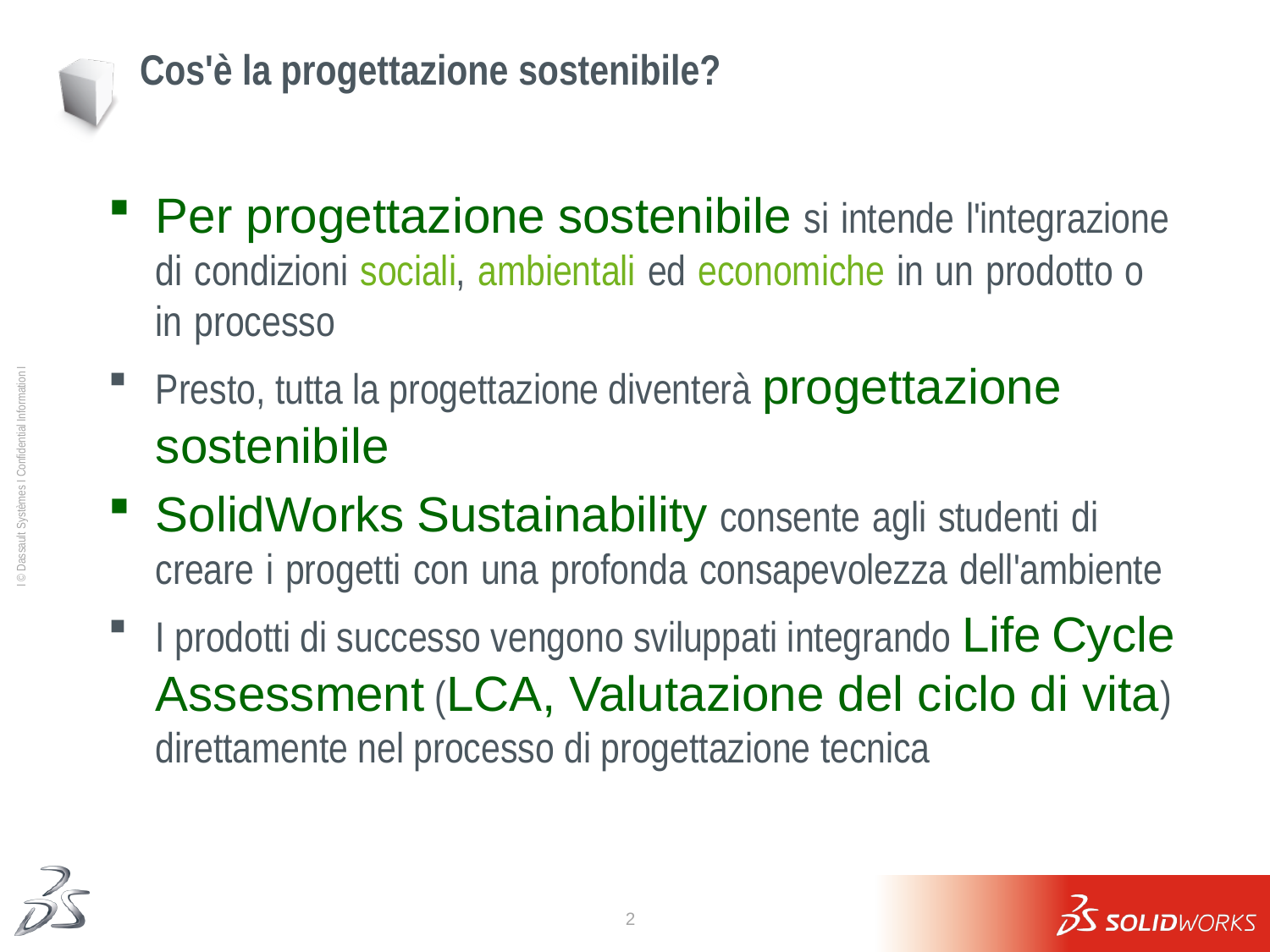

# Cos'è la progettazione sostenibile?
Per progettazione sostenibile si intende l'integrazione di condizioni sociali, ambientali ed economiche in un prodotto o in processo
Presto, tutta la progettazione diventerà progettazione sostenibile
SolidWorks Sustainability consente agli studenti di creare i progetti con una profonda consapevolezza dell'ambiente
I prodotti di successo vengono sviluppati integrando Life Cycle Assessment (LCA, Valutazione del ciclo di vita) direttamente nel processo di progettazione tecnica